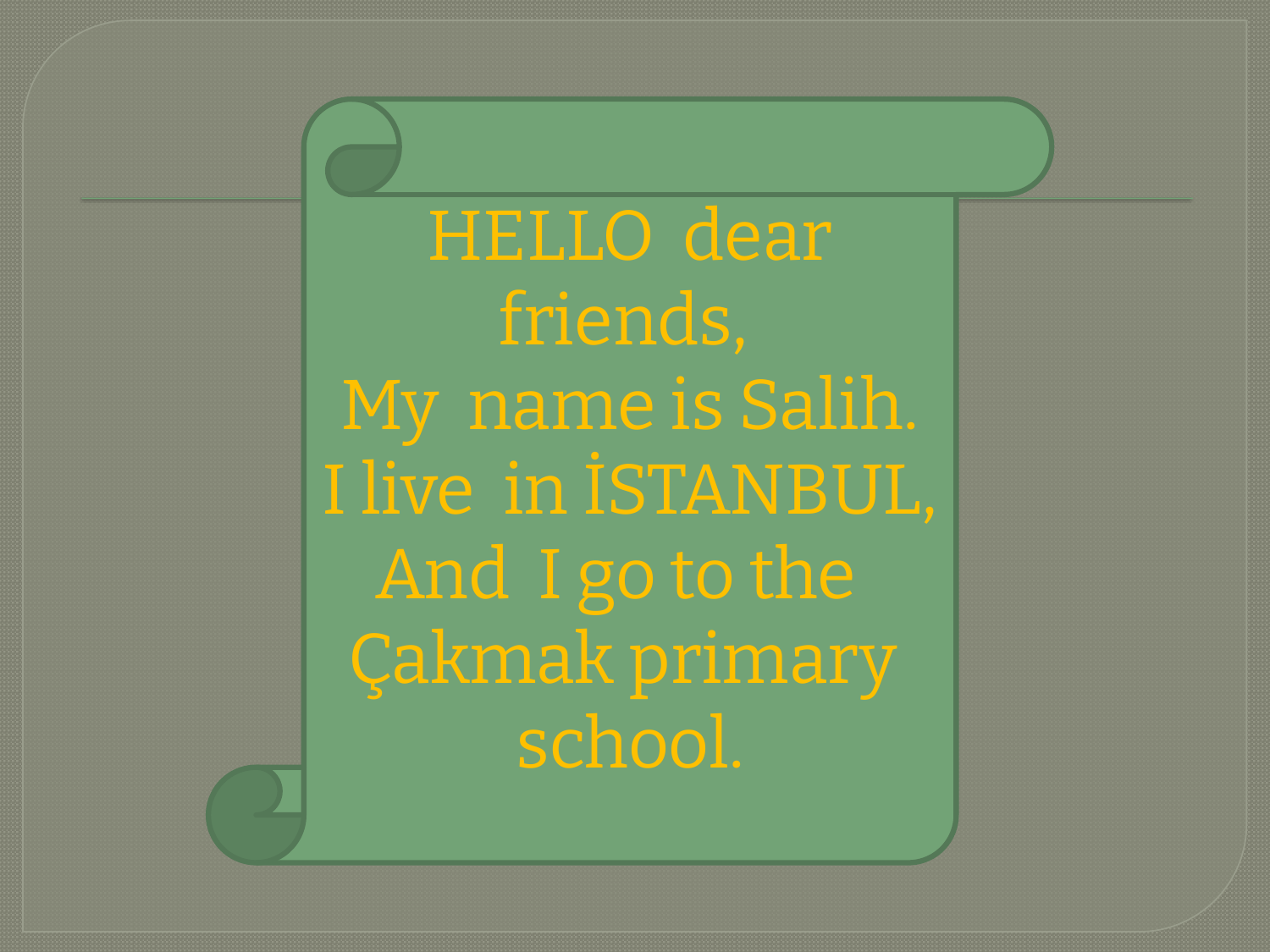

HELLO  dear friends,
My  name is Salih.
I live  in İSTANBUL,
And  I go to the
Çakmak primary  school.